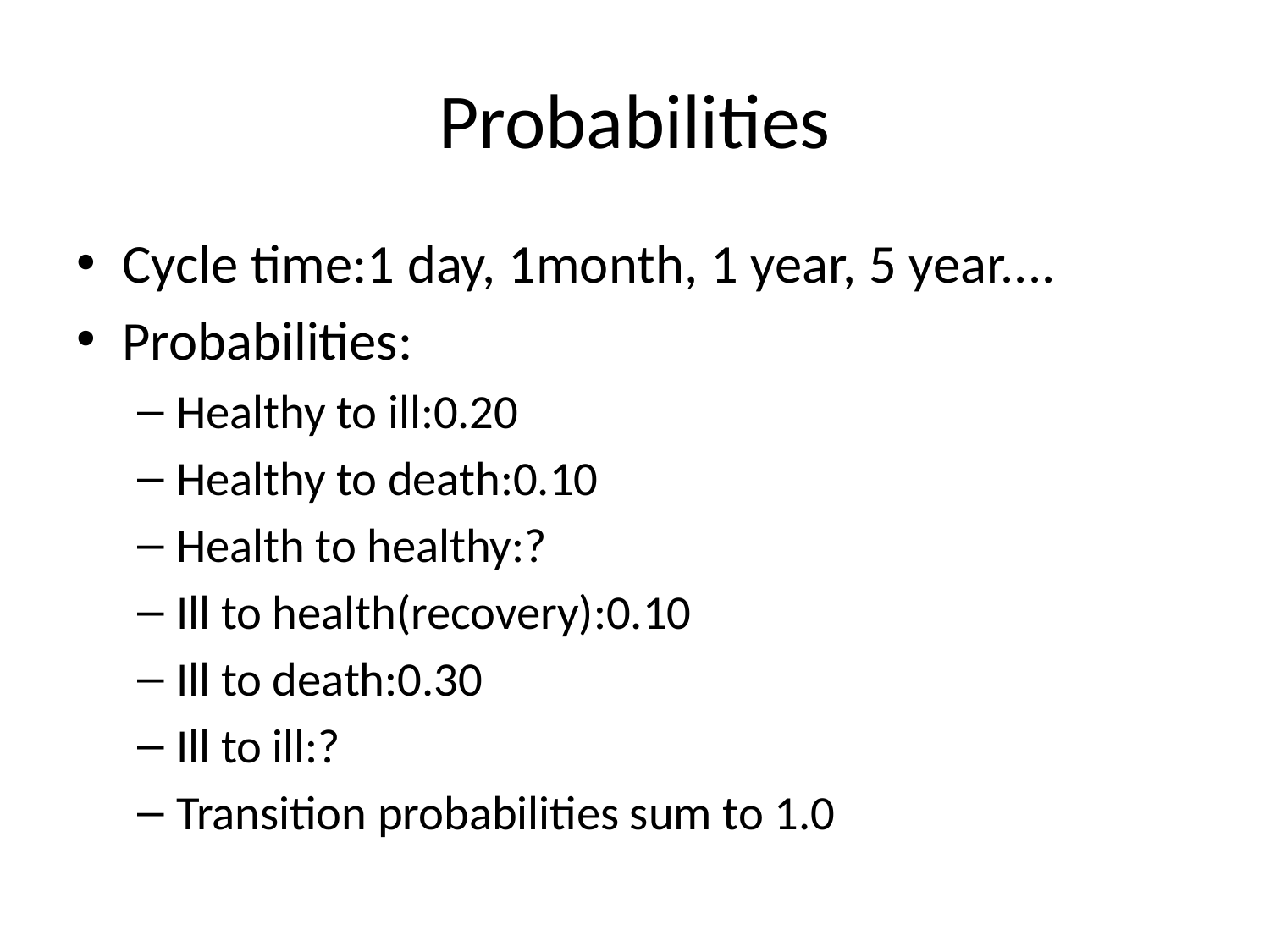

# Probabilities
Cycle time:1 day, 1month, 1 year, 5 year....
Probabilities:
Healthy to ill:0.20
Healthy to death:0.10
Health to healthy:?
Ill to health(recovery):0.10
Ill to death:0.30
Ill to ill:?
Transition probabilities sum to 1.0